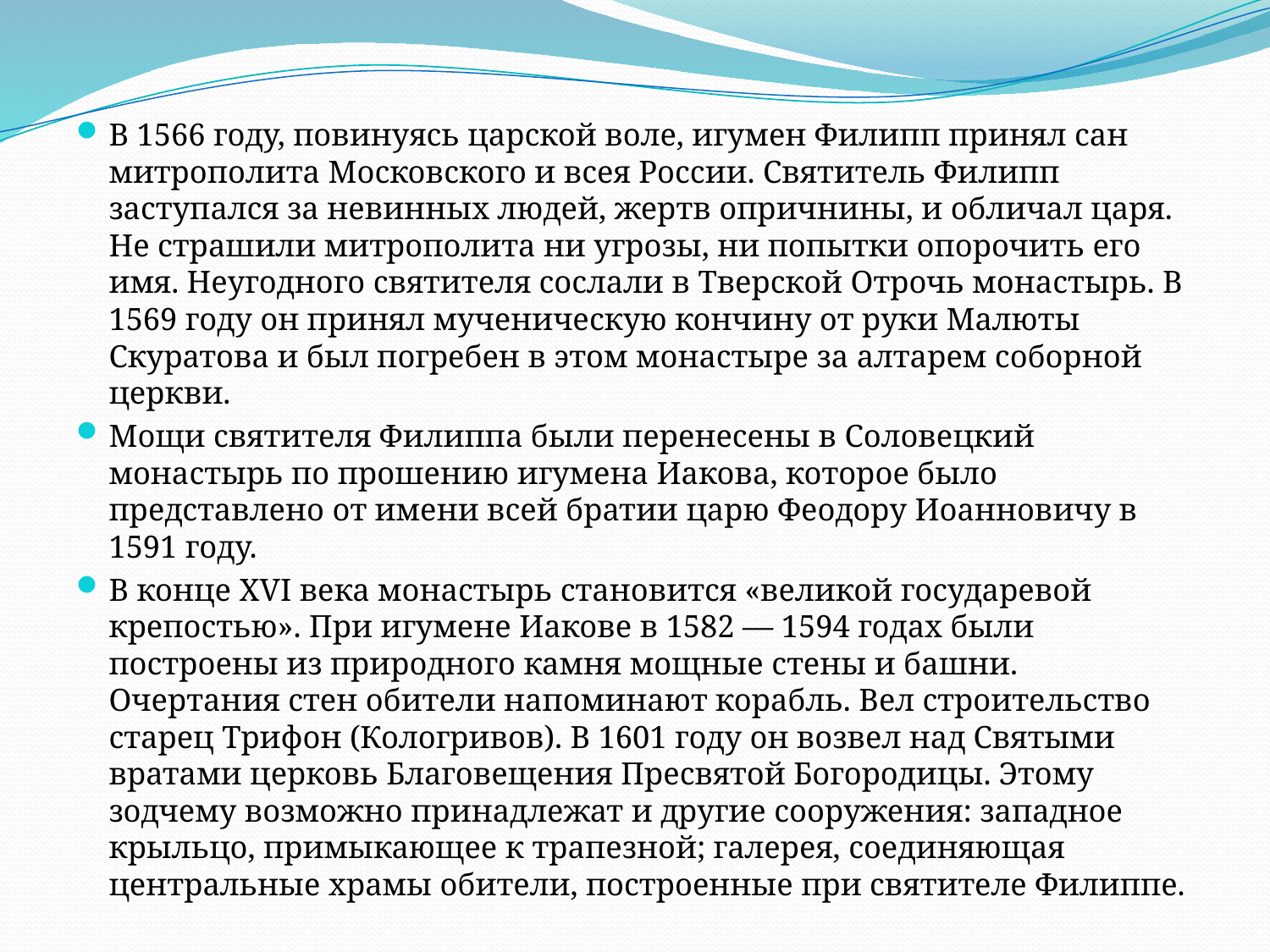

#
В 1566 году, повинуясь царской воле, игумен Филипп принял сан митрополита Московского и всея России. Святитель Филипп заступался за невинных людей, жертв опричнины, и обличал царя. Не страшили митрополита ни угрозы, ни попытки опорочить его имя. Неугодного святителя сослали в Тверской Отрочь монастырь. В 1569 году он принял мученическую кончину от руки Малюты Скуратова и был погребен в этом монастыре за алтарем соборной церкви.
Мощи святителя Филиппа были перенесены в Соловецкий монастырь по прошению игумена Иакова, которое было представлено от имени всей братии царю Феодору Иоанновичу в 1591 году.
В конце XVI века монастырь становится «великой государевой крепостью». При игумене Иакове в 1582 — 1594 годах были построены из природного камня мощные стены и башни. Очертания стен обители напоминают корабль. Вел строительство старец Трифон (Кологривов). В 1601 году он возвел над Святыми вратами церковь Благовещения Пресвятой Богородицы. Этому зодчему возможно принадлежат и другие сооружения: западное крыльцо, примыкающее к трапезной; галерея, соединяющая центральные храмы обители, построенные при святителе Филиппе.